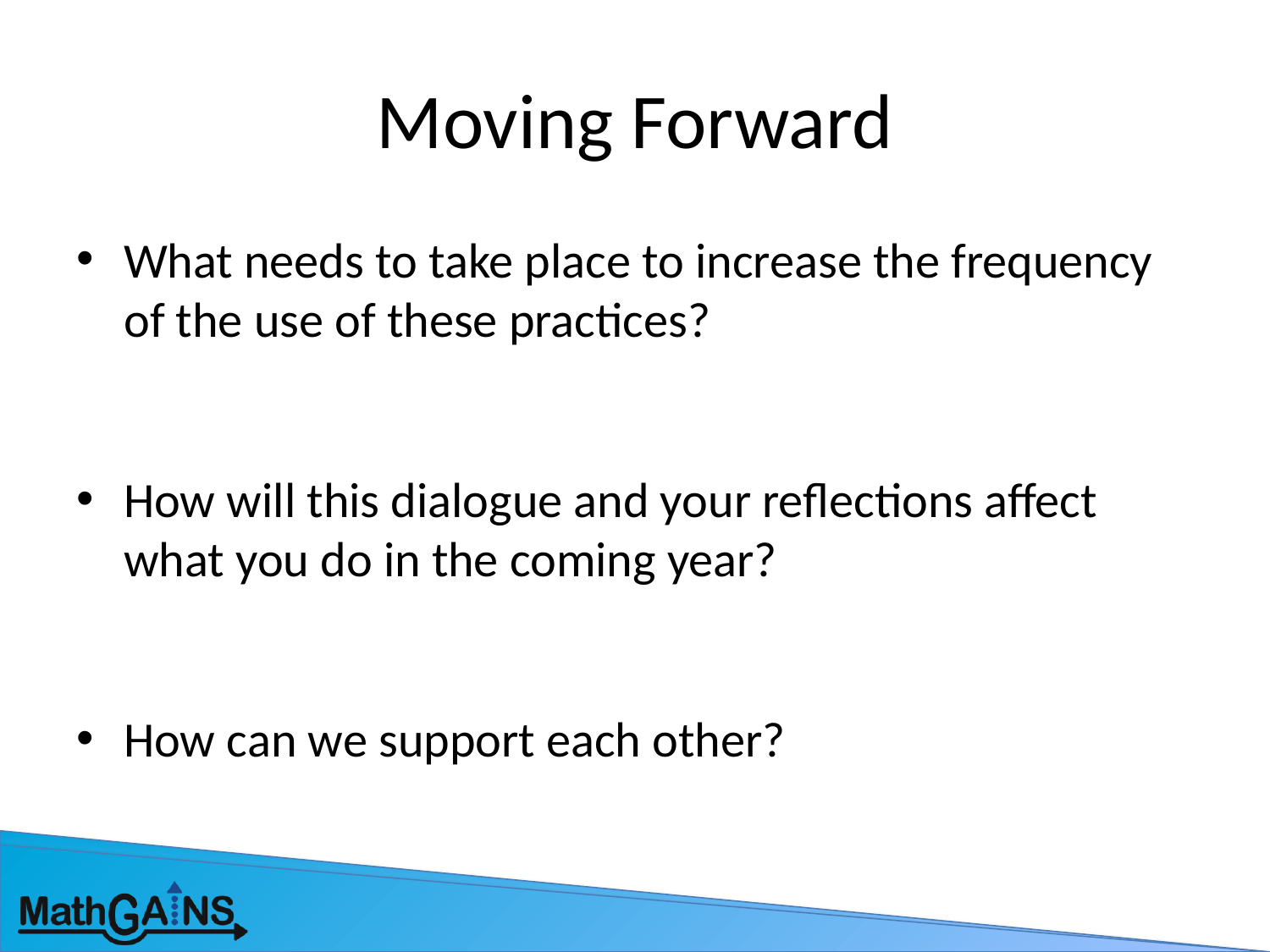

# Moving Forward
What needs to take place to increase the frequency of the use of these practices?

How will this dialogue and your reflections affect what you do in the coming year?

How can we support each other?